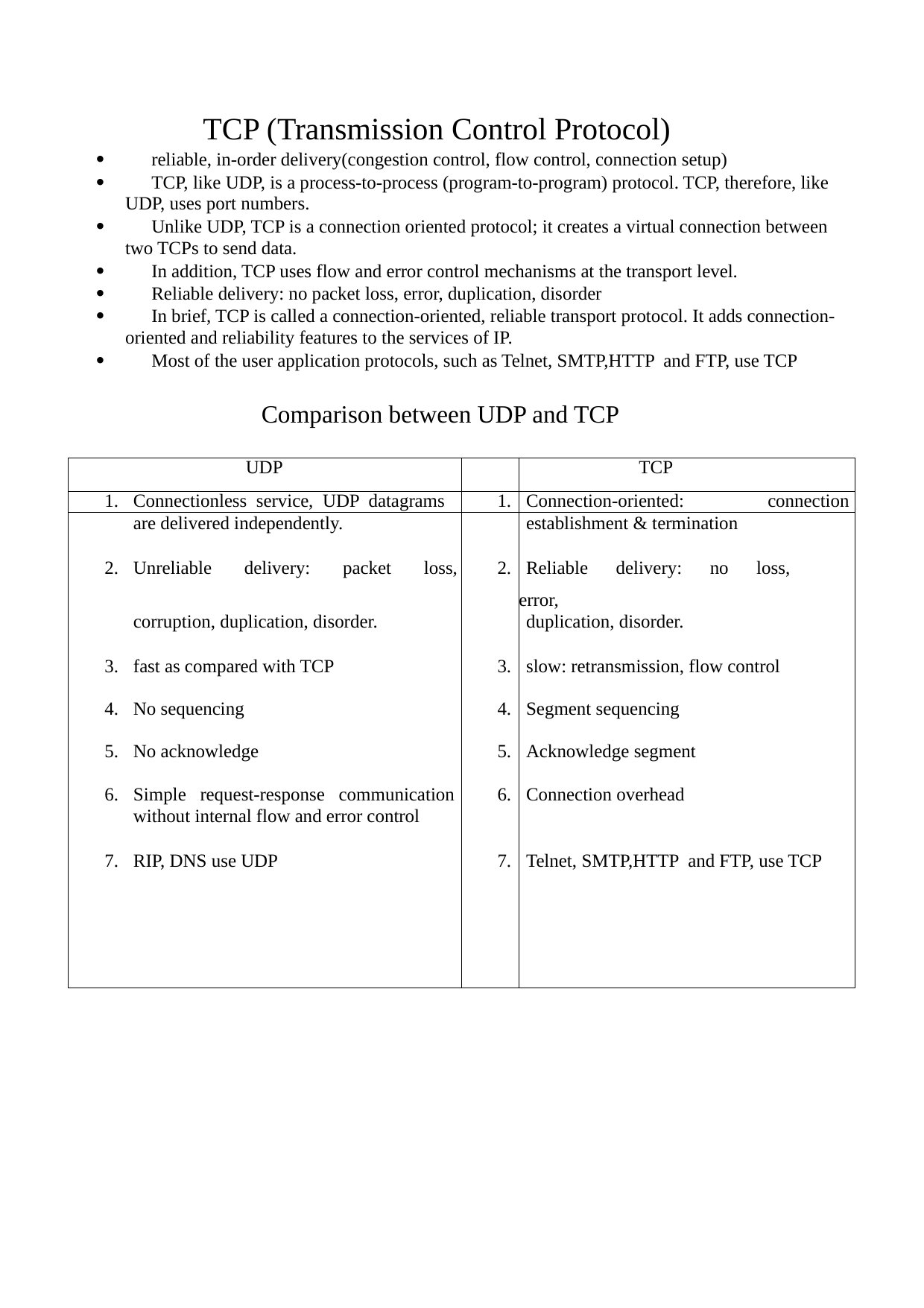

TCP (Transmission Control Protocol)
•     reliable, in-order delivery(congestion control, flow control, connection setup)
•     TCP, like UDP, is a process-to-process (program-to-program) protocol. TCP, therefore, like
UDP, uses port numbers.
•     Unlike UDP, TCP is a connection oriented protocol; it creates a virtual connection between
two TCPs to send data.
•     In addition, TCP uses flow and error control mechanisms at the transport level.
•     Reliable delivery: no packet loss, error, duplication, disorder
•     In brief, TCP is called a connection-oriented, reliable transport protocol. It adds connection-
oriented and reliability features to the services of IP.
•     Most of the user application protocols, such as Telnet, SMTP,HTTP  and FTP, use TCP

Comparison between UDP and TCP
|  | UDP |  | TCP |
| --- | --- | --- | --- |
| 1. | Connectionless service, UDP datagrams | 1. | Connection-oriented: connection |
|  | are delivered independently. |  | establishment & termination |
| 2. | Unreliable delivery: packet loss, | 2. | Reliable delivery: no loss, error, |
|  | corruption, duplication, disorder. |  | duplication, disorder. |
| 3. | fast as compared with TCP | 3. | slow: retransmission, flow control |
| 4. | No sequencing | 4. | Segment sequencing |
| 5. | No acknowledge | 5. | Acknowledge segment |
| 6. | Simple request-response communication | 6. | Connection overhead |
|  | without internal flow and error control |  |  |
| 7. | RIP, DNS use UDP | 7. | Telnet, SMTP,HTTP and FTP, use TCP |